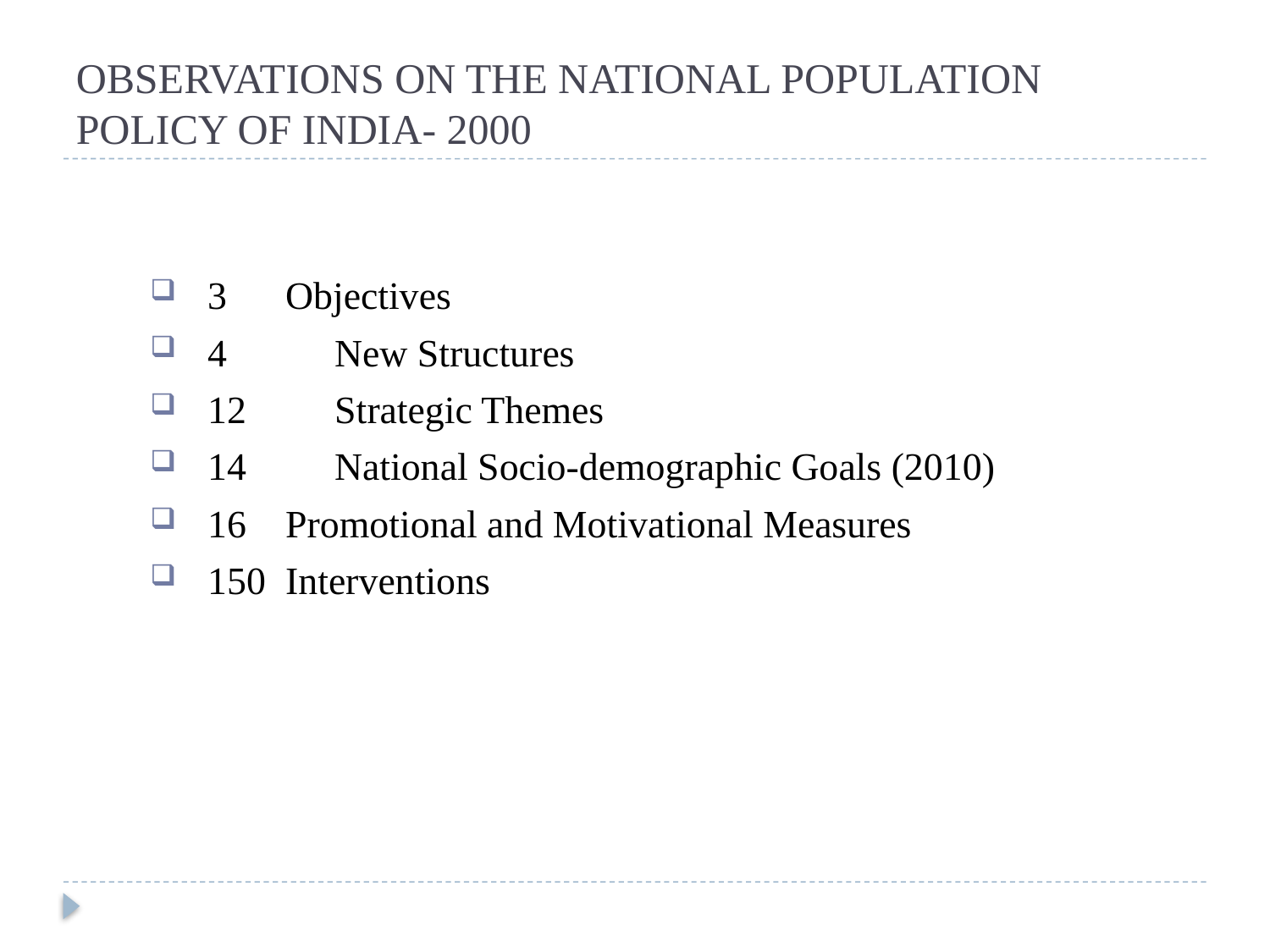

# OBSERVATIONS ON THE NATIONAL POPULATION POLICY OF INDIA- 2000
  3      Objectives
  4	  New Structures
  12	  Strategic Themes
  14 	  National Socio-demographic Goals (2010)
  16    Promotional and Motivational Measures
  150  Interventions